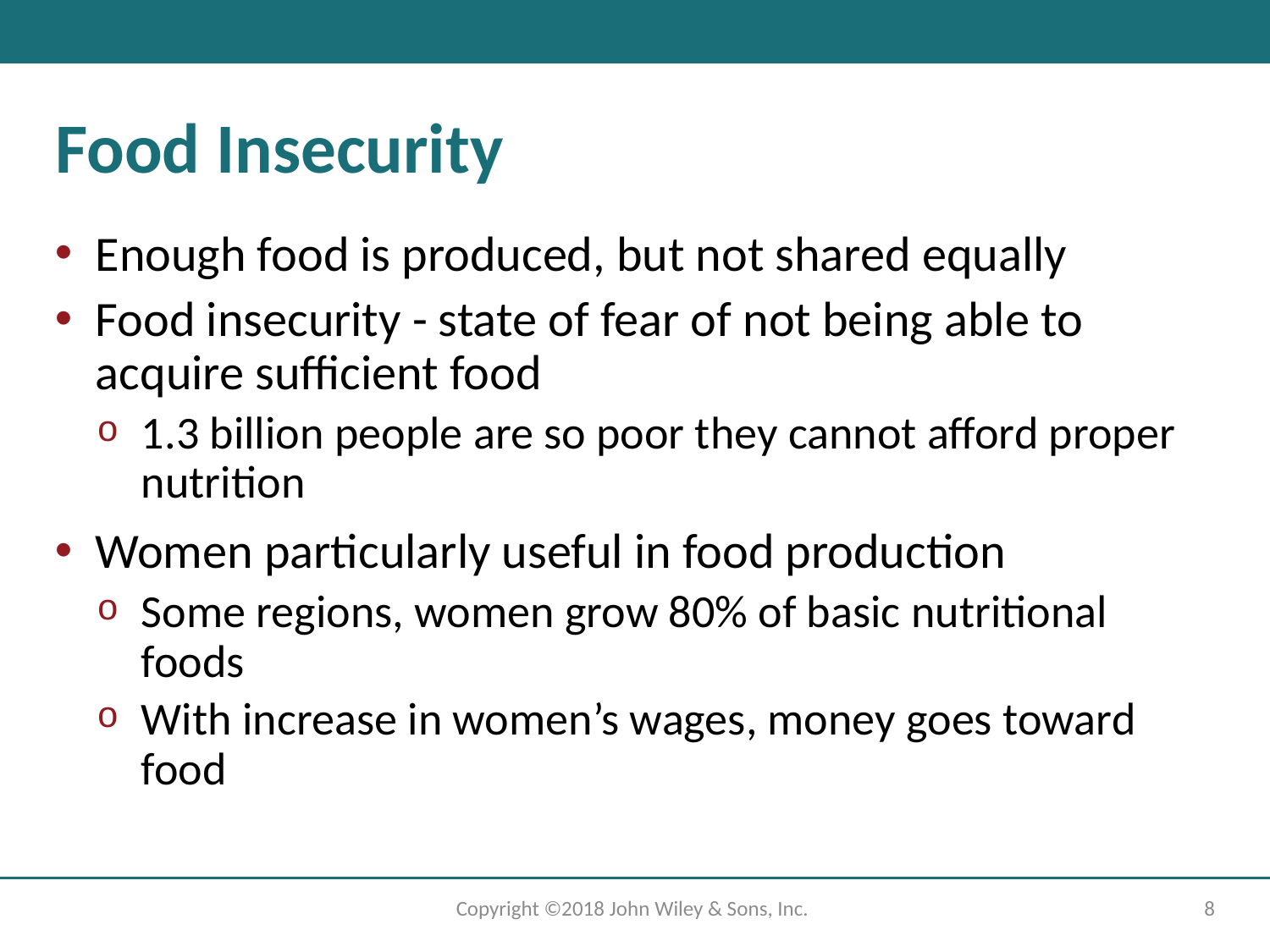

# Food Insecurity
Enough food is produced, but not shared equally
Food insecurity - state of fear of not being able to acquire sufficient food
1.3 billion people are so poor they cannot afford proper nutrition
Women particularly useful in food production
Some regions, women grow 80% of basic nutritional foods
With increase in women’s wages, money goes toward food
Copyright ©2018 John Wiley & Sons, Inc.
8